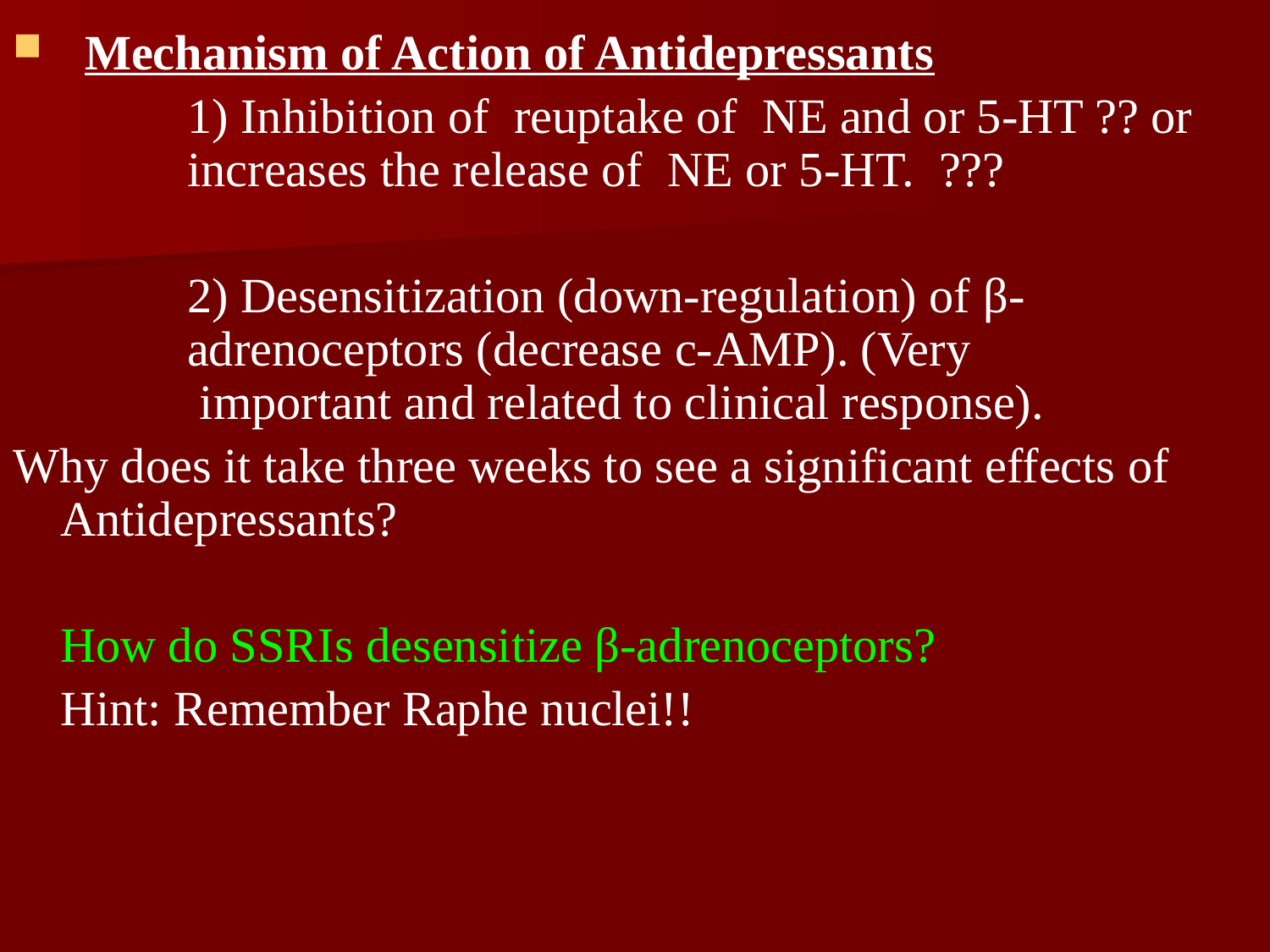

Mechanism of Action of Antidepressants
		1) Inhibition of  reuptake of  NE and or 5-HT ?? or 	increases the release of  NE or 5-HT.  ???

		2) Desensitization (down-regulation) of β- 		     	adrenoceptors (decrease c-AMP). (Very 	  		 important and related to clinical response).
Why does it take three weeks to see a significant effects of Antidepressants?

	How do SSRIs desensitize β-adrenoceptors?
	Hint: Remember Raphe nuclei!!